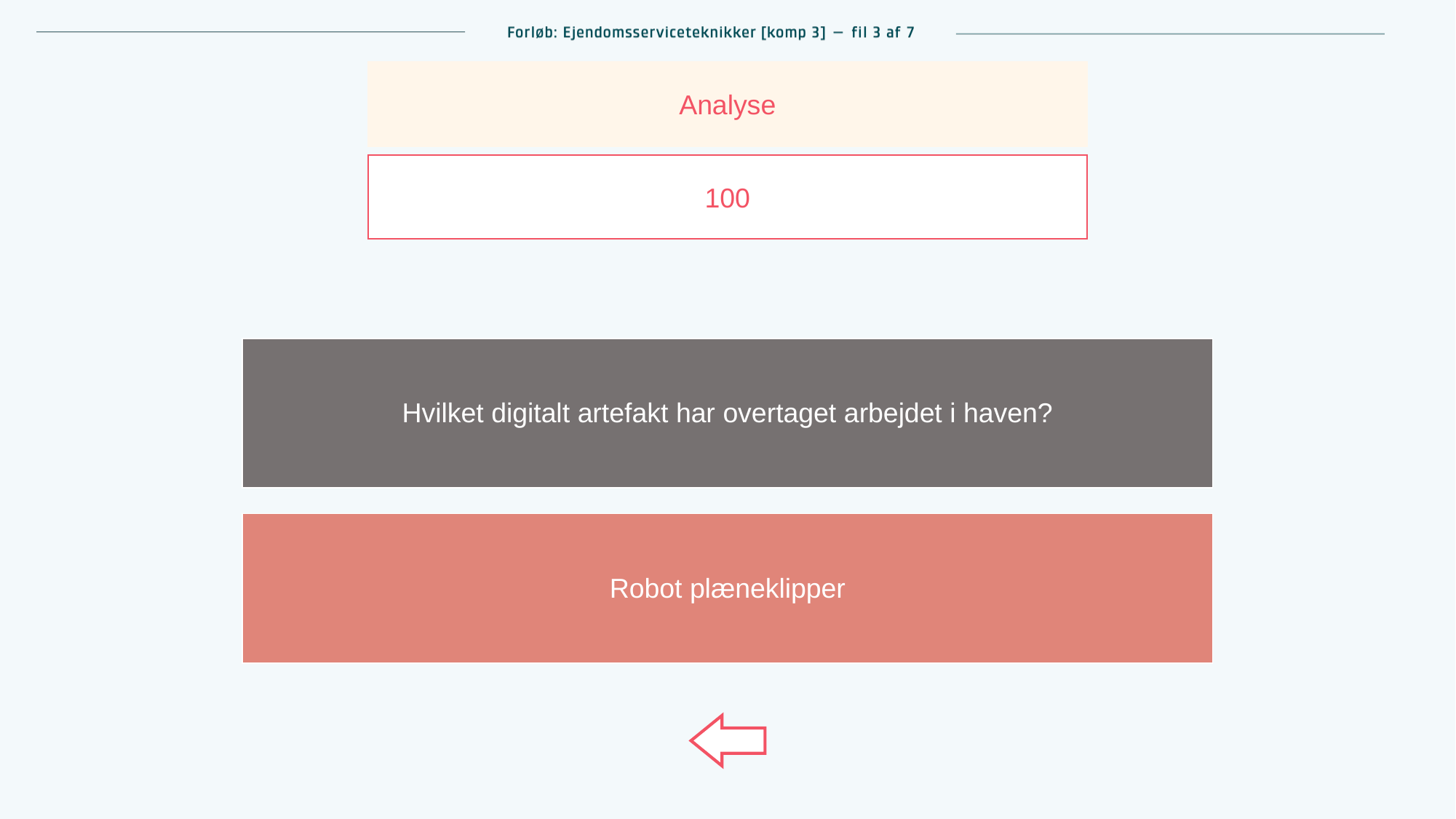

Analyse

100
| Hvilket digitalt artefakt har overtaget arbejdet i haven? |
| --- |
| Robot plæneklipper |
| --- |

21